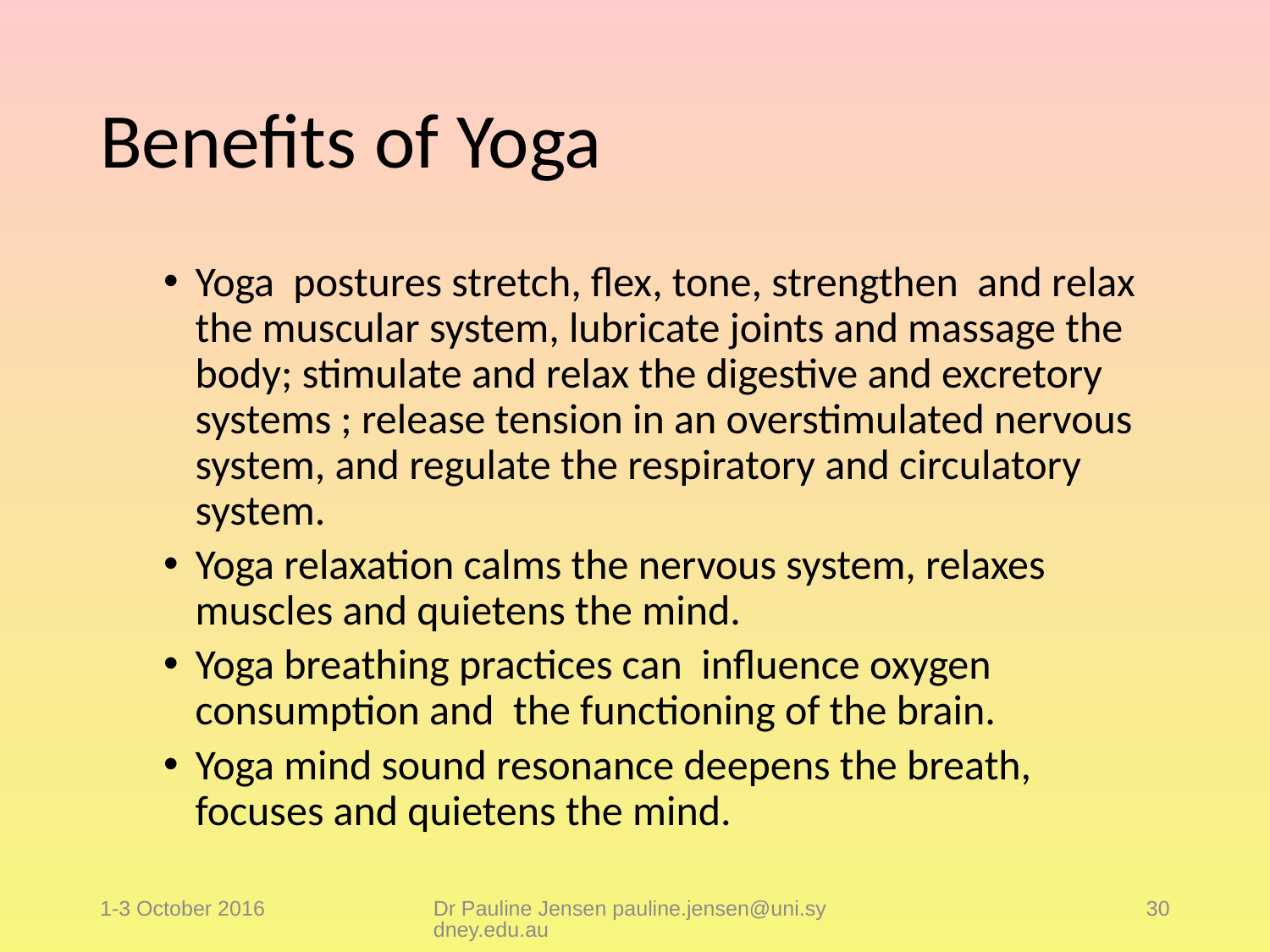

# Benefits of Yoga
Yoga  postures stretch, flex, tone, strengthen  and relax the muscular system, lubricate joints and massage the body; stimulate and relax the digestive and excretory systems ; release tension in an overstimulated nervous system, and regulate the respiratory and circulatory system.
Yoga relaxation calms the nervous system, relaxes muscles and quietens the mind.
Yoga breathing practices can  influence oxygen consumption and  the functioning of the brain.
Yoga mind sound resonance deepens the breath, focuses and quietens the mind.

1-3 October 2016
Dr Pauline Jensen pauline.jensen@uni.sydney.edu.au
30